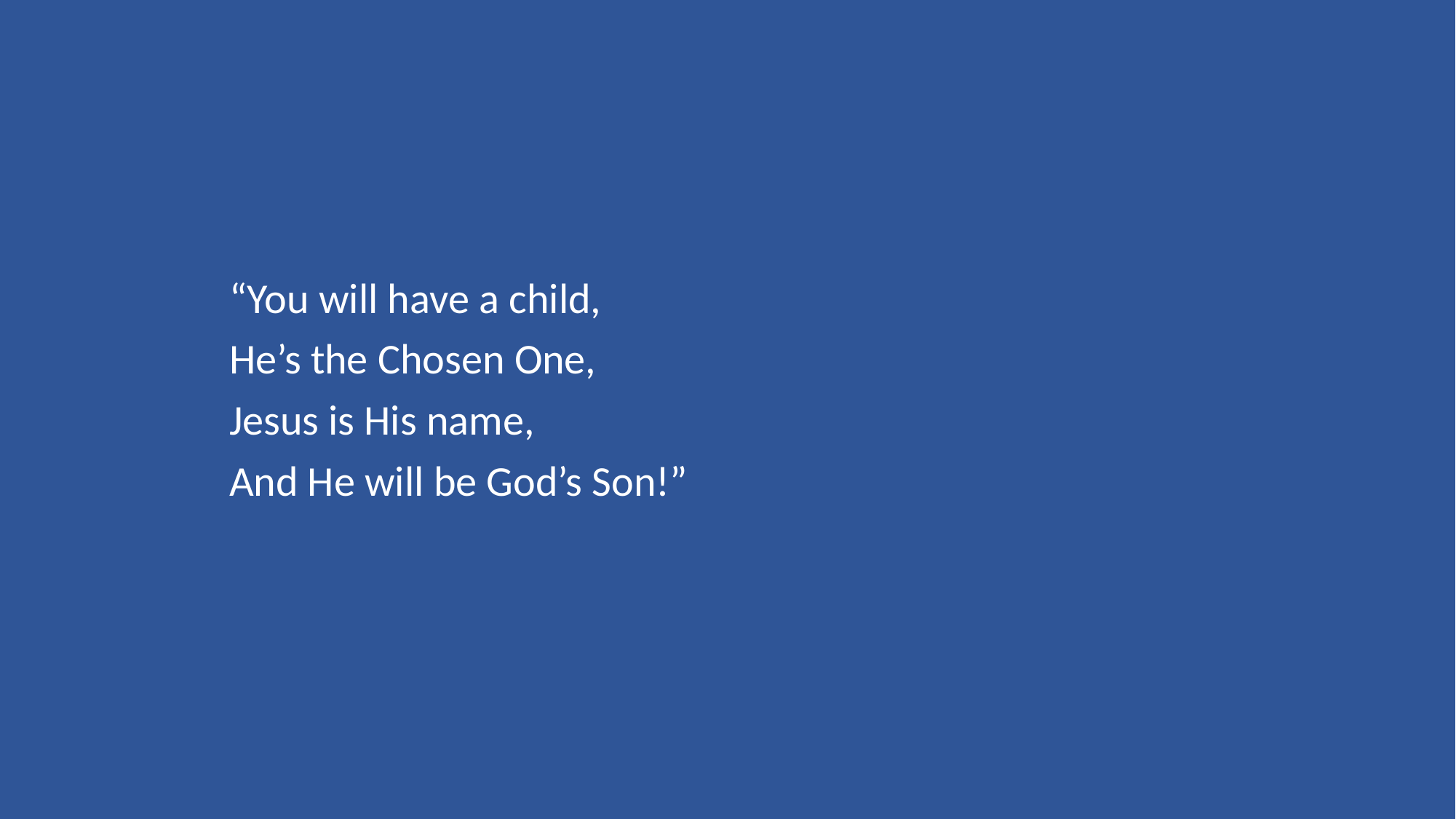

“You will have a child,
He’s the Chosen One,
Jesus is His name,
And He will be God’s Son!”